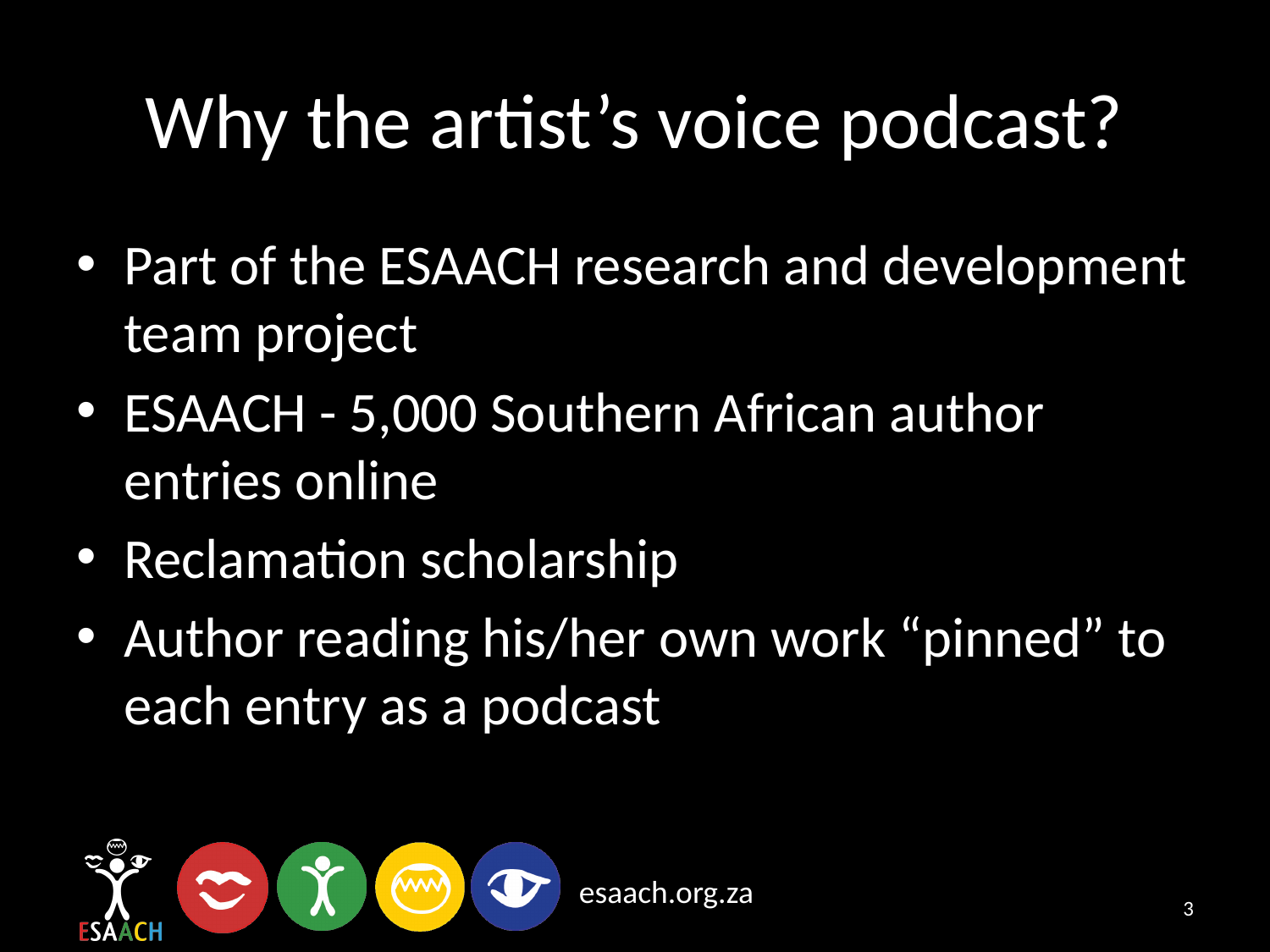

# Why the artist’s voice podcast?
Part of the ESAACH research and development team project
ESAACH - 5,000 Southern African author entries online
Reclamation scholarship
Author reading his/her own work “pinned” to each entry as a podcast
3